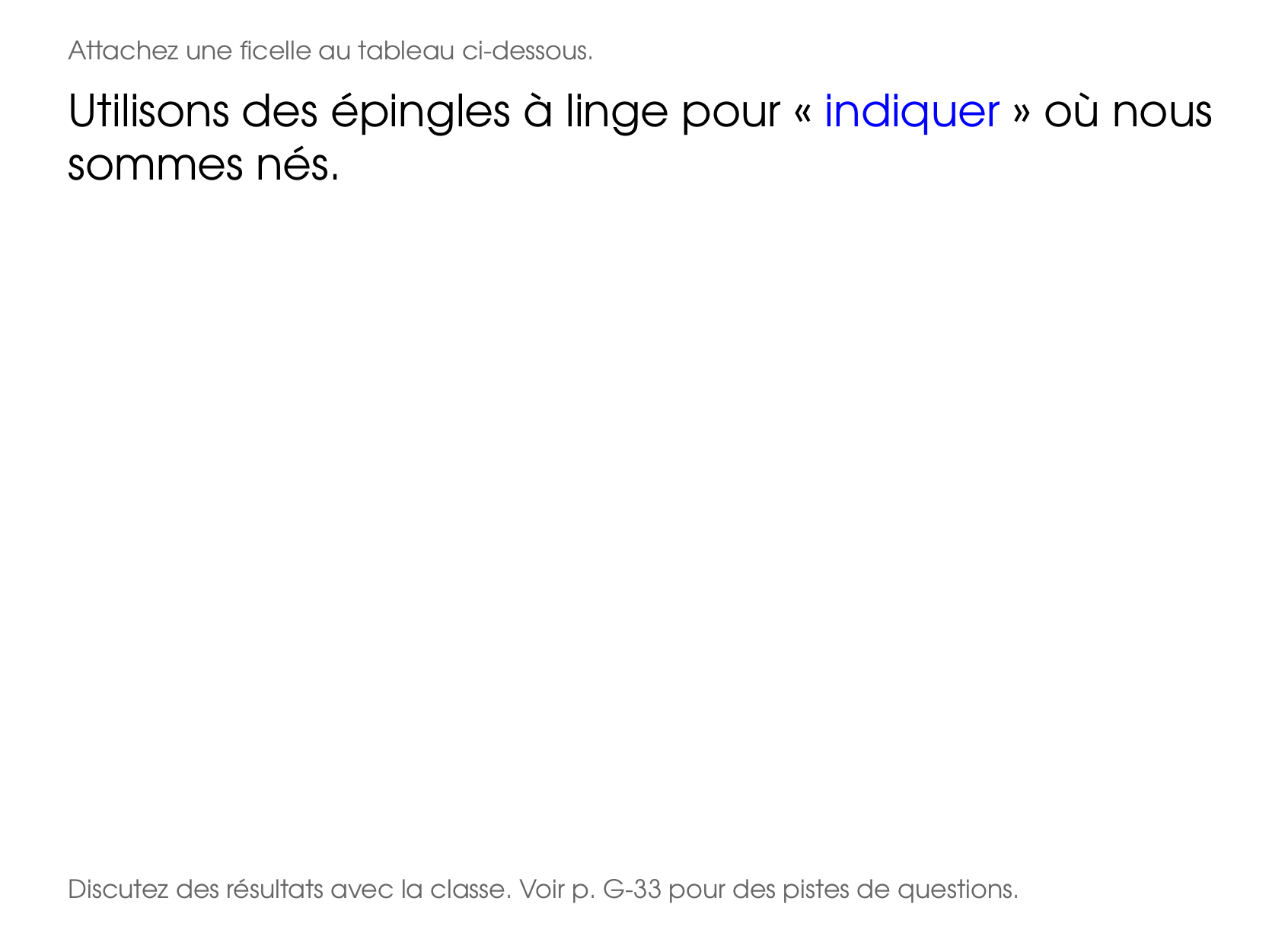

Attachez une ficelle au tableau ci-dessous.
Utilisons des épingles à linge pour « indiquer » où nous sommes nés.
Discutez des résultats avec la classe. Voir p. G-33 pour des pistes de questions.